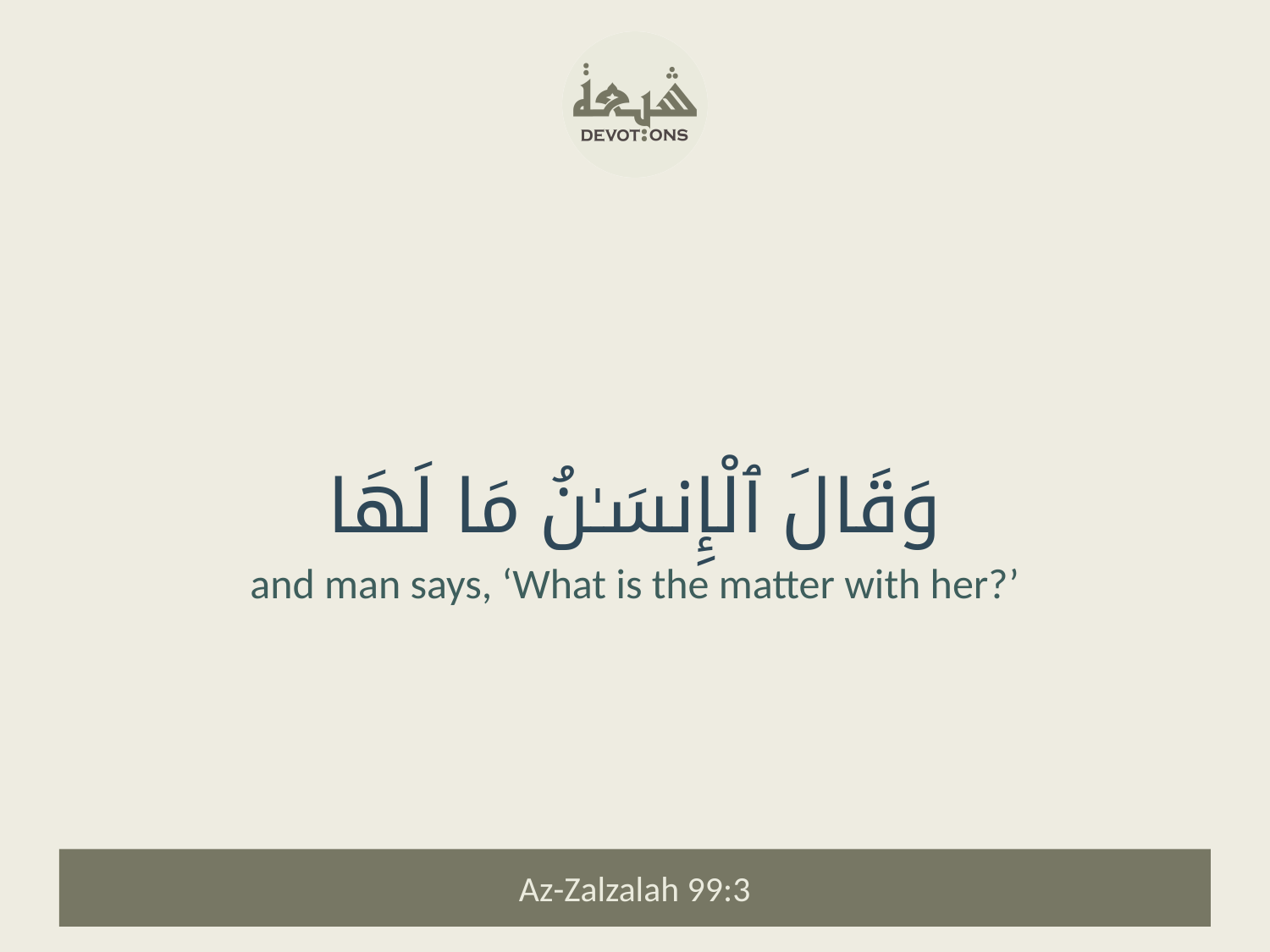

وَقَالَ ٱلْإِنسَـٰنُ مَا لَهَا
and man says, ‘What is the matter with her?’
Az-Zalzalah 99:3